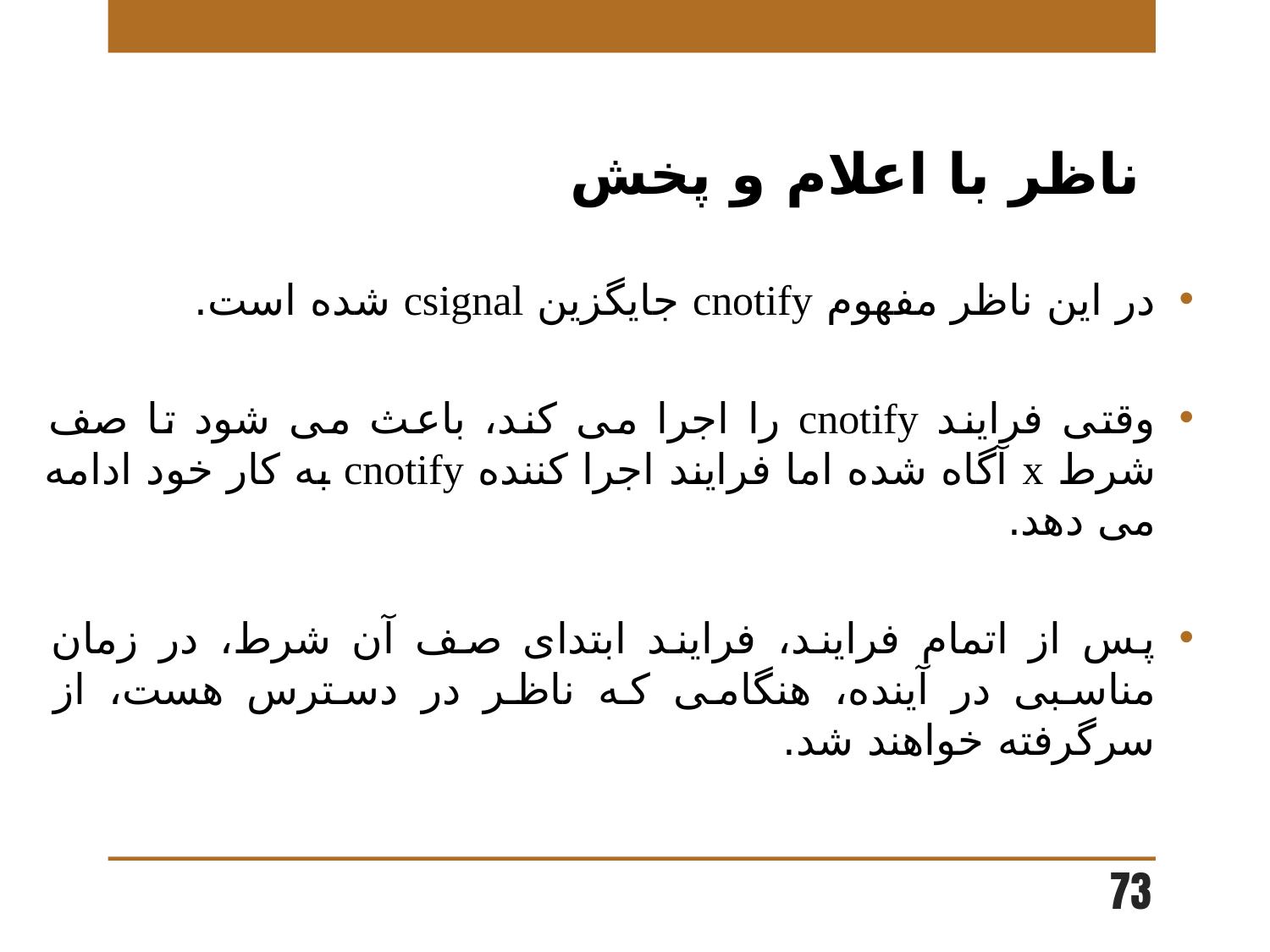

# ناظر با اعلام و پخش
در این ناظر مفهوم cnotify جایگزین csignal شده است.

وقتی فرایند cnotify را اجرا می کند، باعث می شود تا صف شرط x آگاه شده اما فرایند اجرا کننده cnotify به کار خود ادامه می دهد.

پس از اتمام فرایند، فرایند ابتدای صف آن شرط، در زمان مناسبی در آینده، هنگامی که ناظر در دسترس هست، از سرگرفته خواهند شد.
73